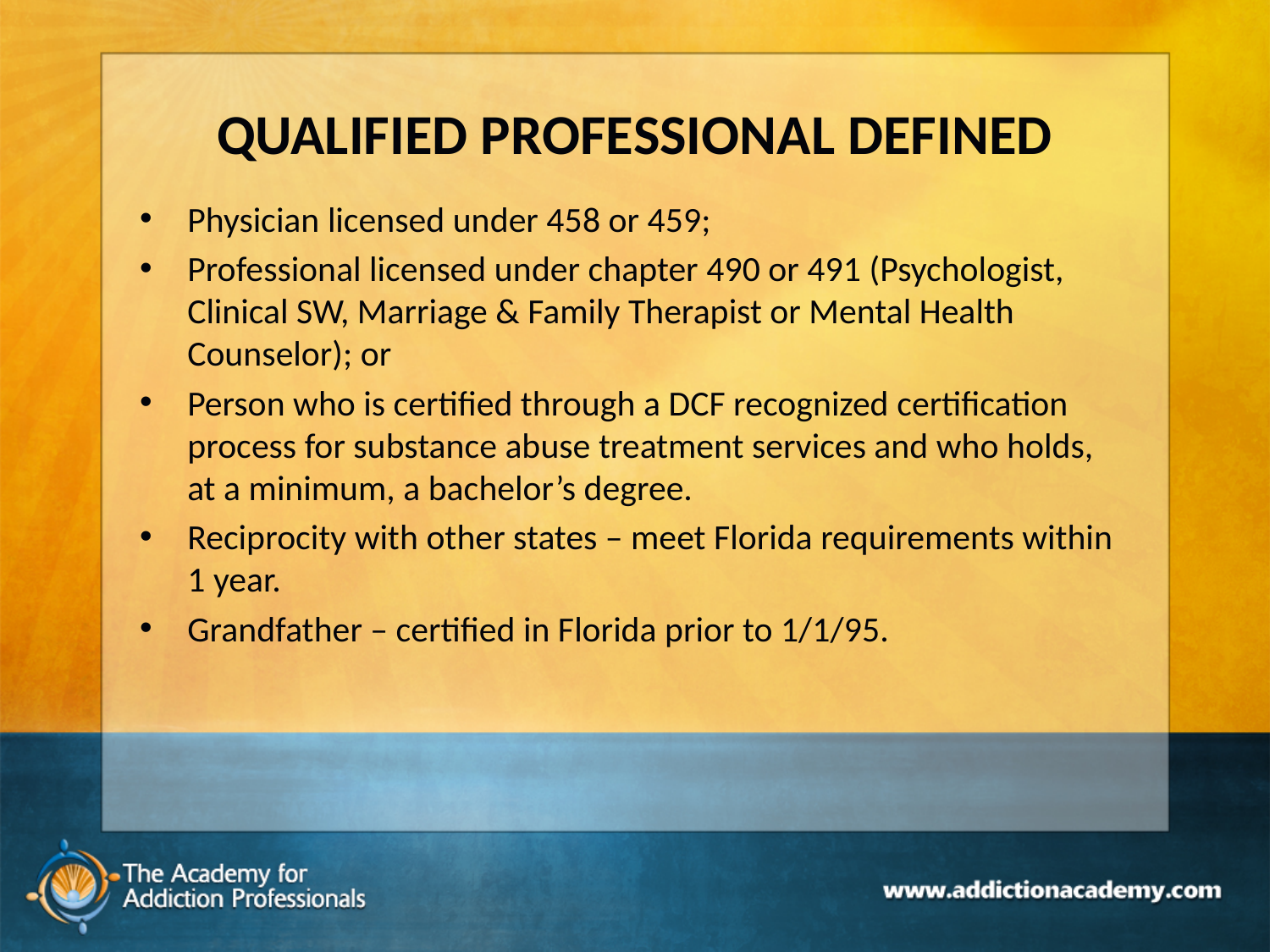

# QUALIFIED PROFESSIONAL DEFINED
Physician licensed under 458 or 459;
Professional licensed under chapter 490 or 491 (Psychologist, Clinical SW, Marriage & Family Therapist or Mental Health Counselor); or
Person who is certified through a DCF recognized certification process for substance abuse treatment services and who holds, at a minimum, a bachelor’s degree.
Reciprocity with other states – meet Florida requirements within 1 year.
Grandfather – certified in Florida prior to 1/1/95.
128